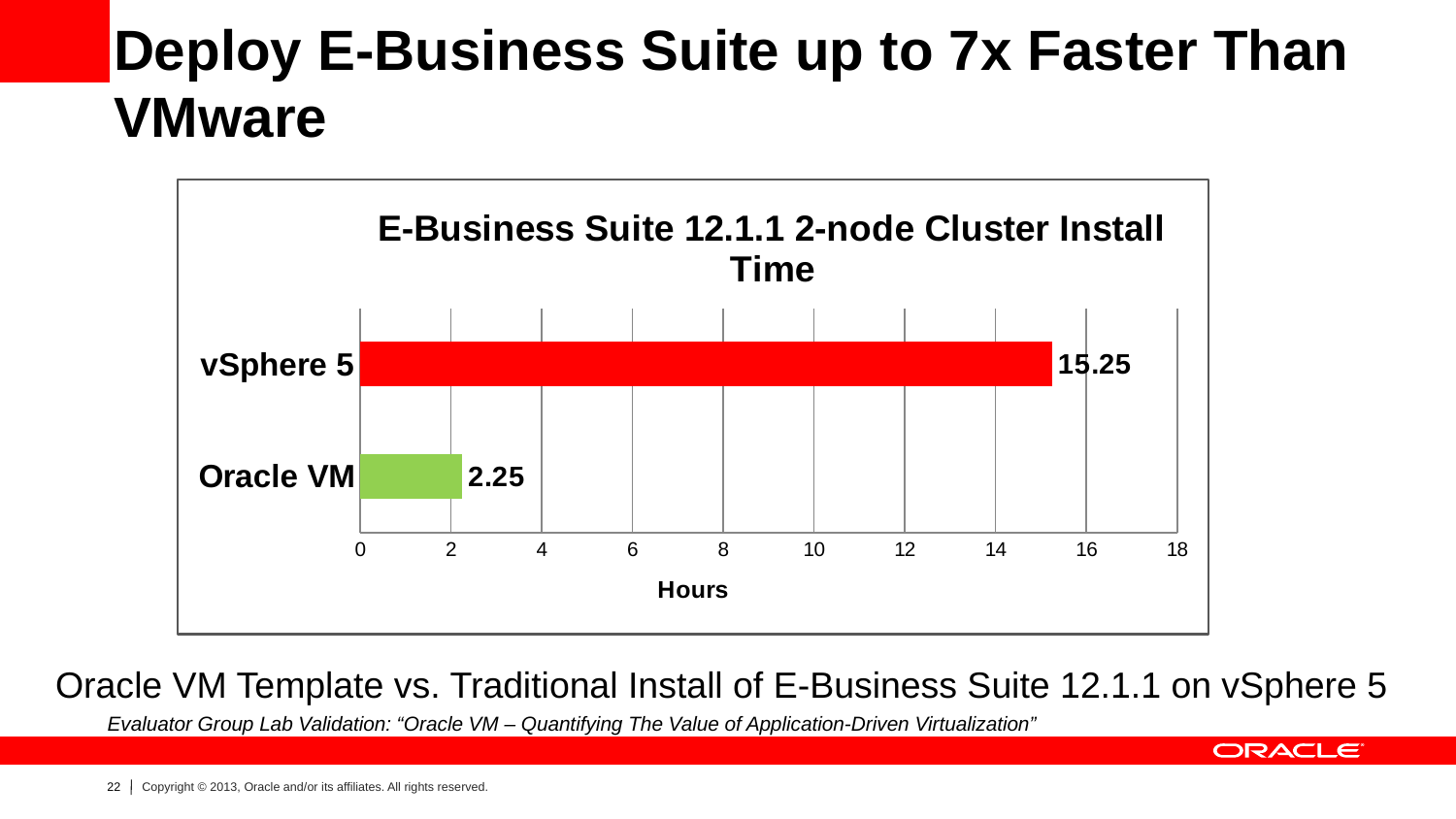

Deploy E-Business Suite up to 7x Faster Than VMware

### Chart: E-Business Suite 12.1.1 2-node Cluster Install Time

| Category |  |
|---|---|
| Oracle VM | 2.25 |
| vSphere 5 | 15.25 |
Oracle VM Template vs. Traditional Install of E-Business Suite 12.1.1 on vSphere 5
Evaluator Group Lab Validation: “Oracle VM – Quantifying The Value of Application-Driven Virtualization”